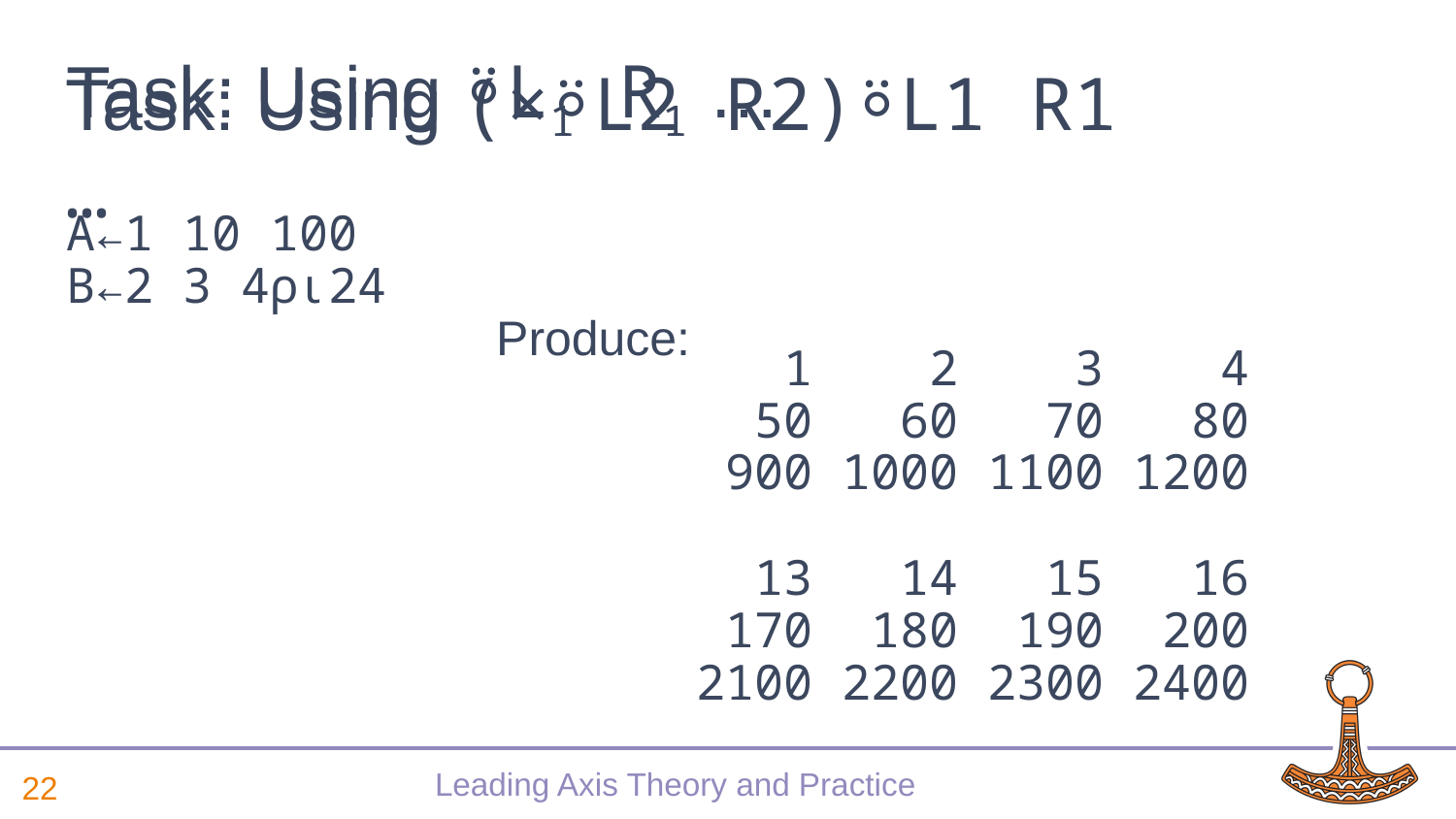

# Task: Using ⍤L1 R1 …
Task: Using (×⍤L2 R2)⍤L1 R1 …
A←1 10 100
B←2 3 4⍴⍳24
Produce:

   1    2    3    4
  50   60   70   80
 900 1000 1100 1200

  13   14   15   16
 170  180  190  200
2100 2200 2300 2400